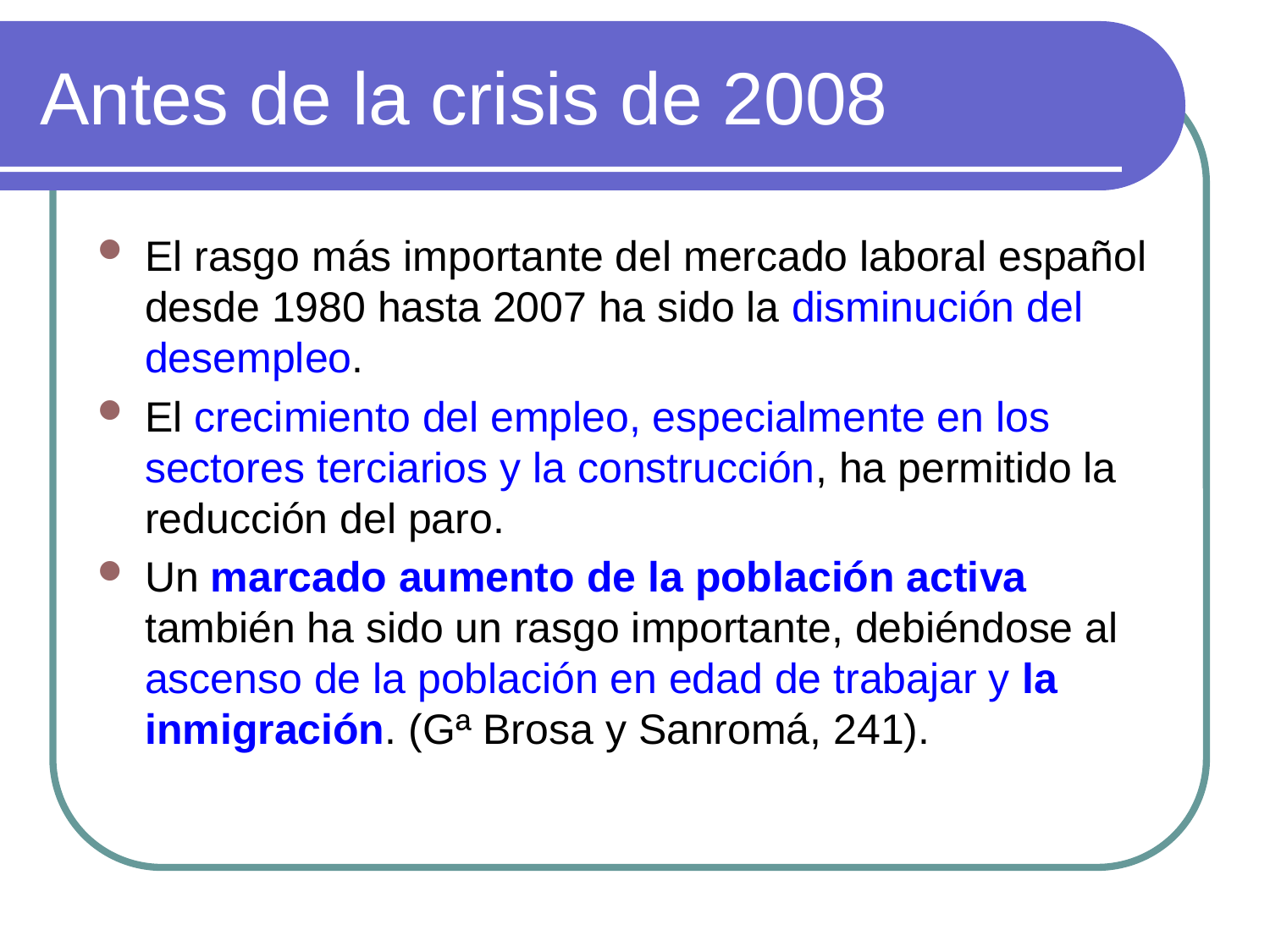

# Antes de la crisis de 2008
El rasgo más importante del mercado laboral español desde 1980 hasta 2007 ha sido la disminución del desempleo.
El crecimiento del empleo, especialmente en los sectores terciarios y la construcción, ha permitido la reducción del paro.
Un marcado aumento de la población activa también ha sido un rasgo importante, debiéndose al ascenso de la población en edad de trabajar y la inmigración. (Gª Brosa y Sanromá, 241).